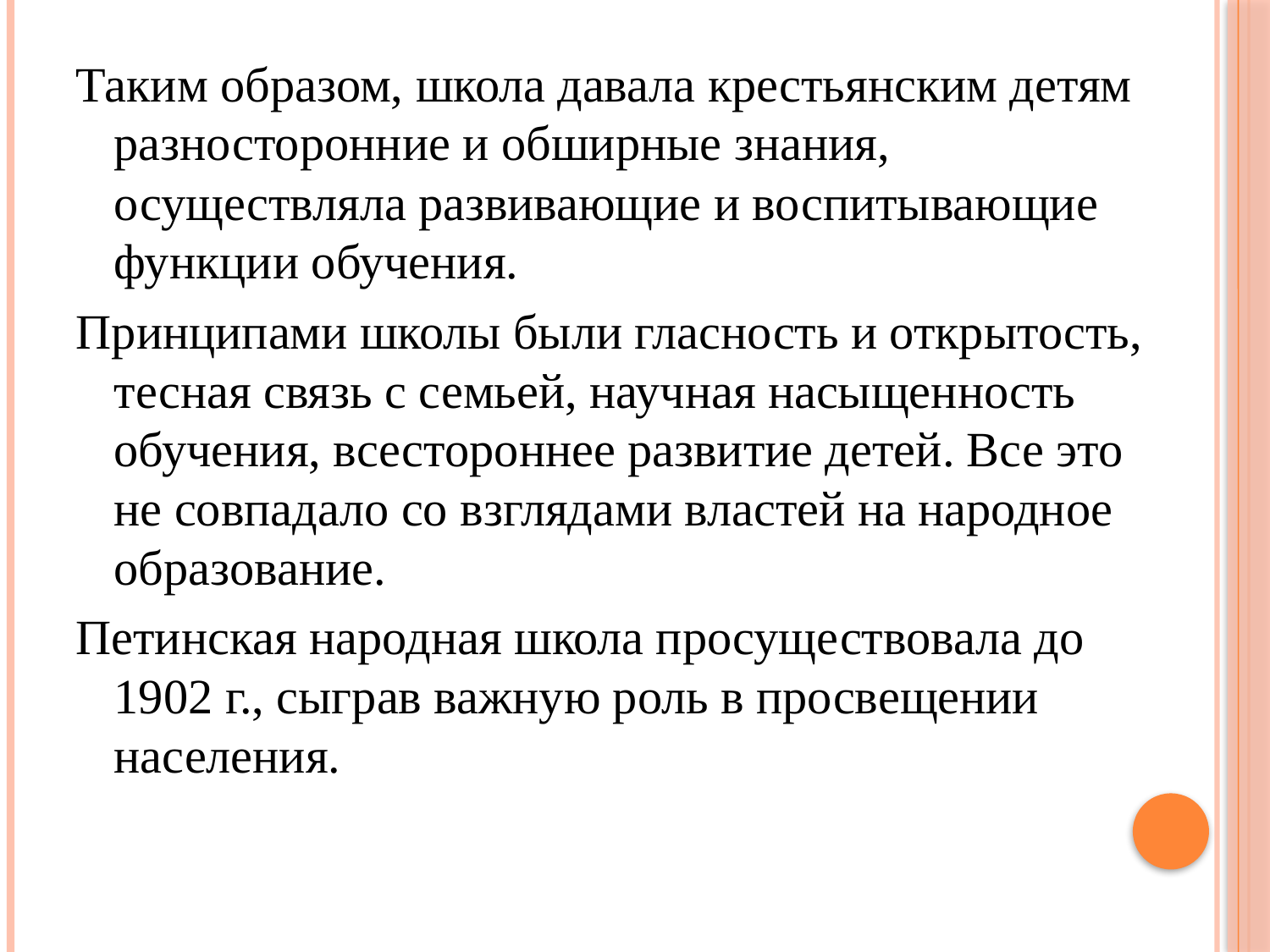

Таким образом, школа давала крестьянским детям разносторонние и обширные знания, осуществляла развивающие и воспитывающие функции обучения.
Принципами школы были гласность и открытость, тесная связь с семьей, научная насыщенность обучения, всестороннее развитие детей. Все это не совпадало со взглядами властей на народное образование.
Петинская народная школа просуществовала до 1902 г., сыграв важную роль в просвещении населения.